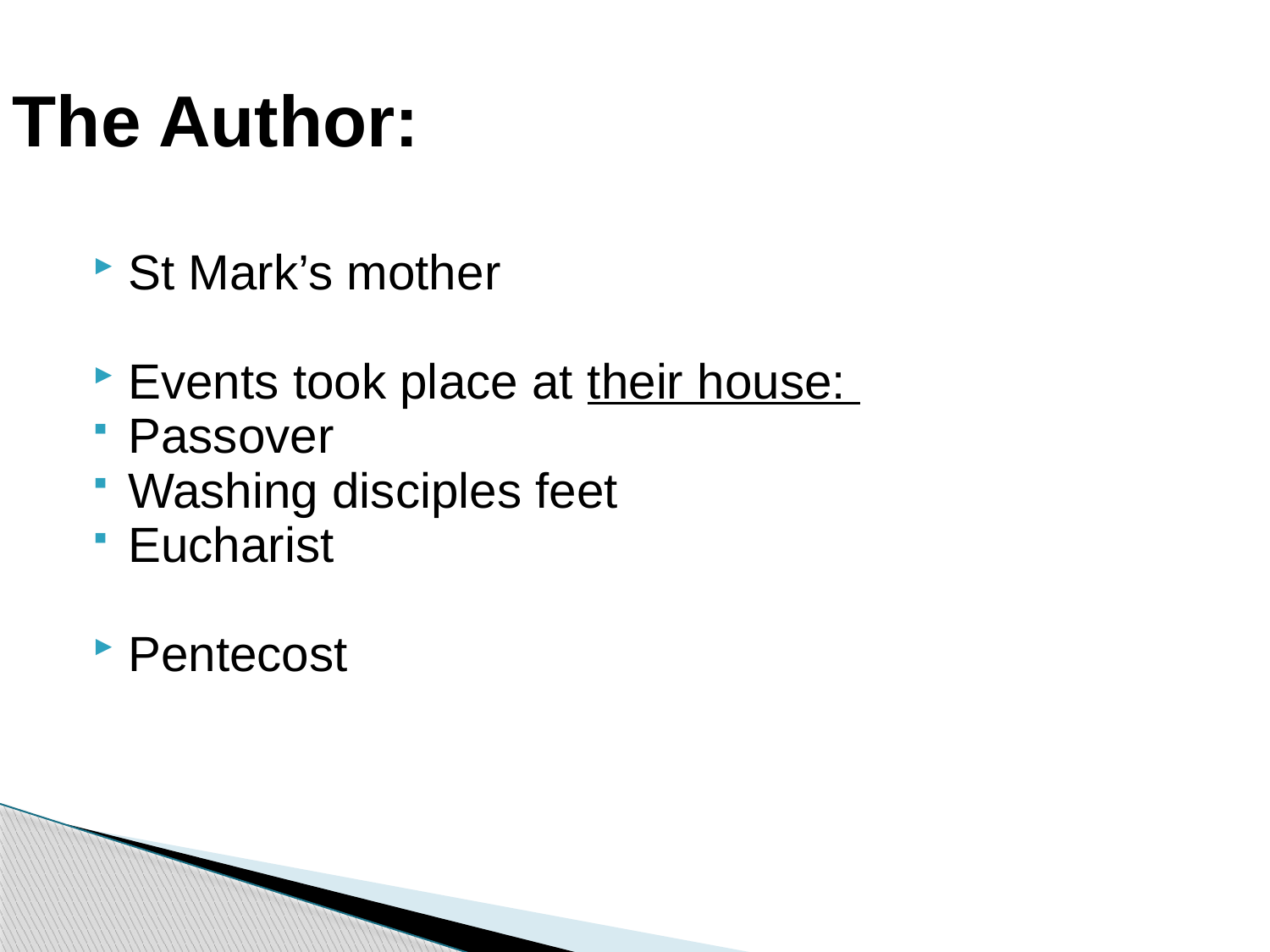

# The Author:
St Mark’s mother

Events took place at their house:
Passover
Washing disciples feet
Eucharist

Pentecost